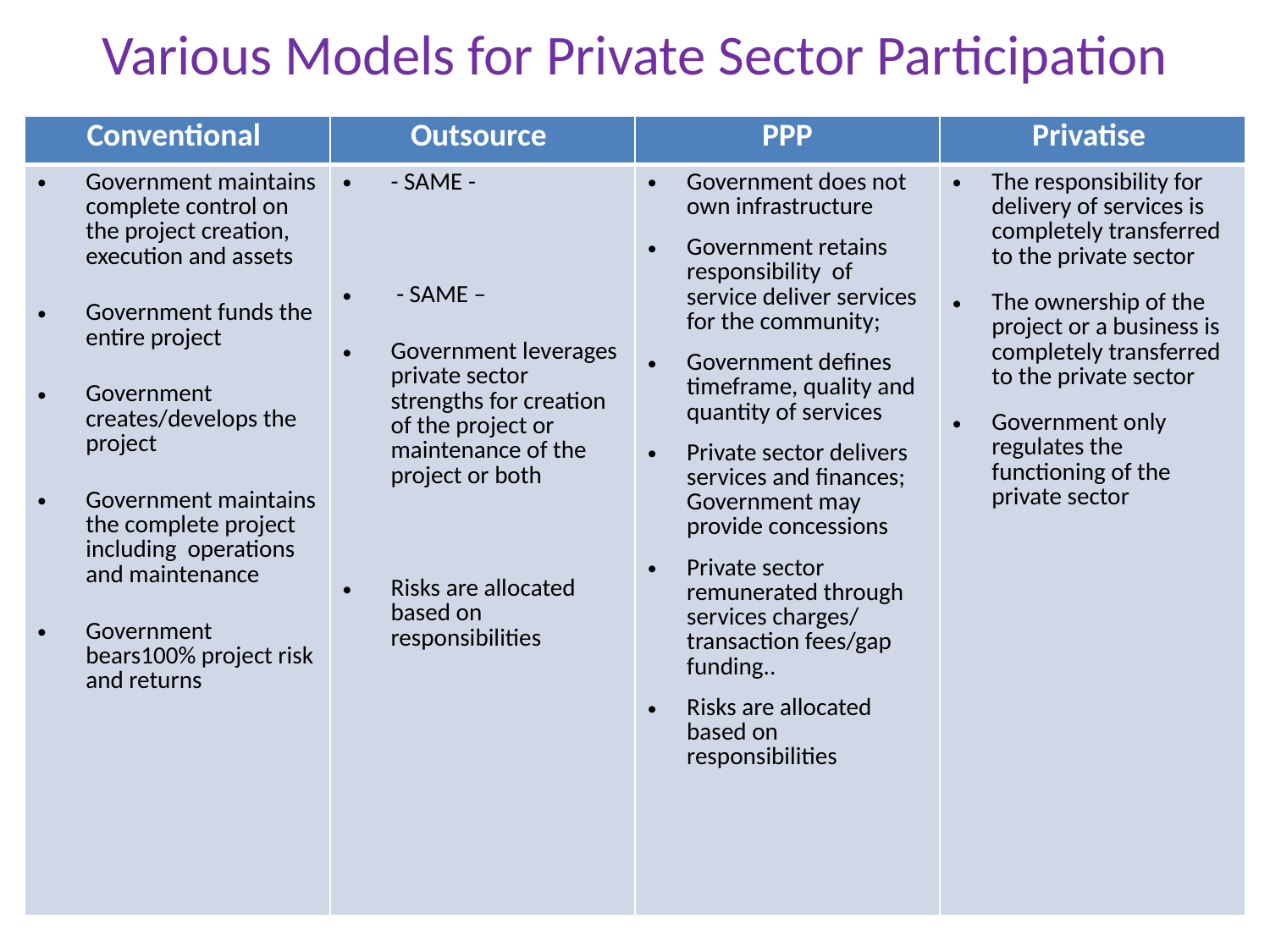

# Various Models for Private Sector Participation
| Conventional | Outsource | PPP | Privatise |
| --- | --- | --- | --- |
| Government maintains complete control on the project creation, execution and assets Government funds the entire project Government creates/develops the project Government maintains the complete project including operations and maintenance Government bears100% project risk and returns | - SAME - - SAME – Government leverages private sector strengths for creation of the project or maintenance of the project or both Risks are allocated based on responsibilities | Government does not own infrastructure Government retains responsibility of service deliver services for the community; Government defines timeframe, quality and quantity of services Private sector delivers services and finances; Government may provide concessions Private sector remunerated through services charges/ transaction fees/gap funding.. Risks are allocated based on responsibilities | The responsibility for delivery of services is completely transferred to the private sector The ownership of the project or a business is completely transferred to the private sector Government only regulates the functioning of the private sector |
23